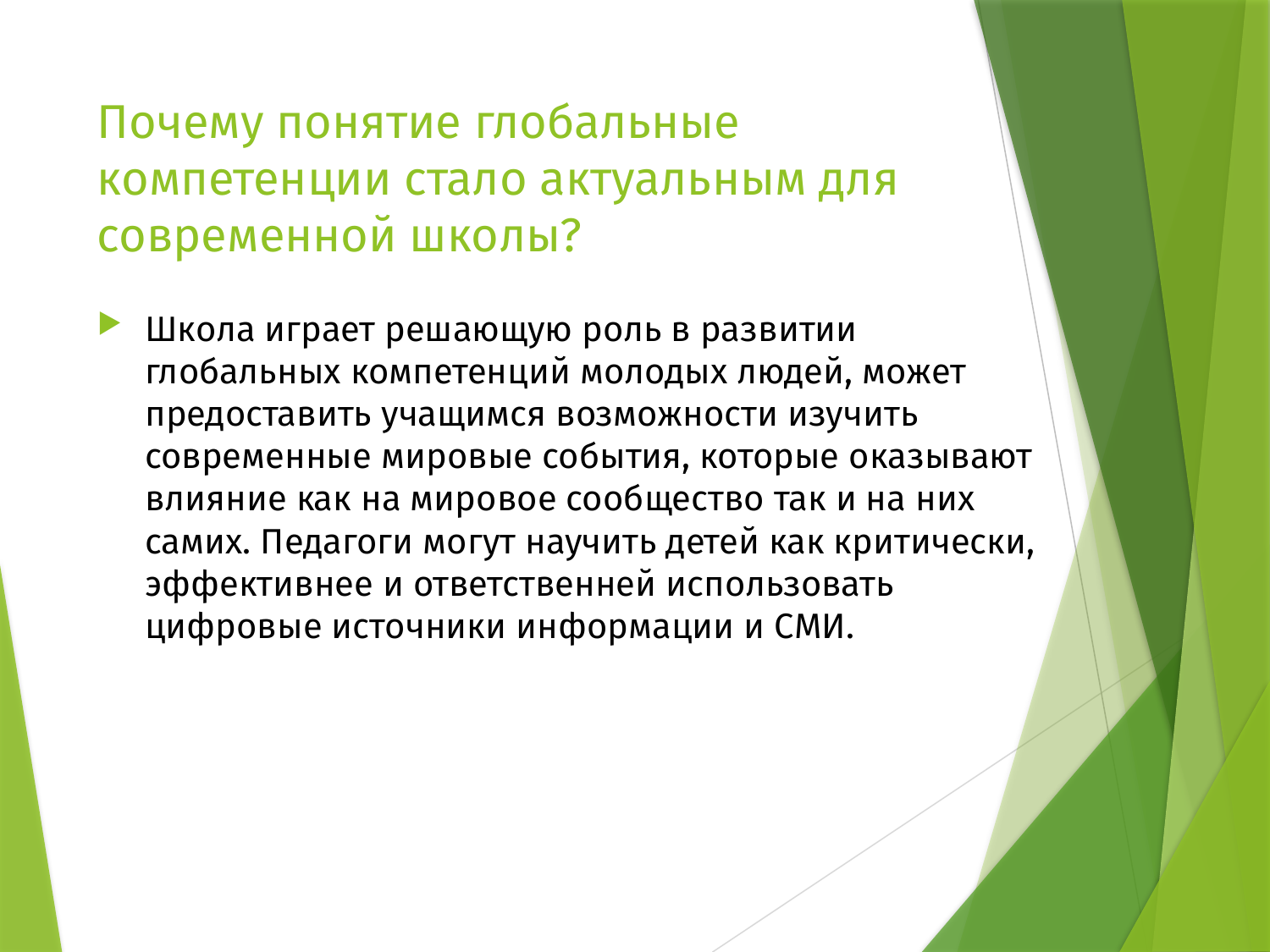

# Почему понятие глобальные компетенции стало актуальным для современной школы?
Школа играет решающую роль в развитии глобальных компетенций молодых людей, может предоставить учащимся возможности изучить современные мировые события, которые оказывают влияние как на мировое сообщество так и на них самих. Педагоги могут научить детей как критически, эффективнее и ответственней использовать цифровые источники информации и СМИ.